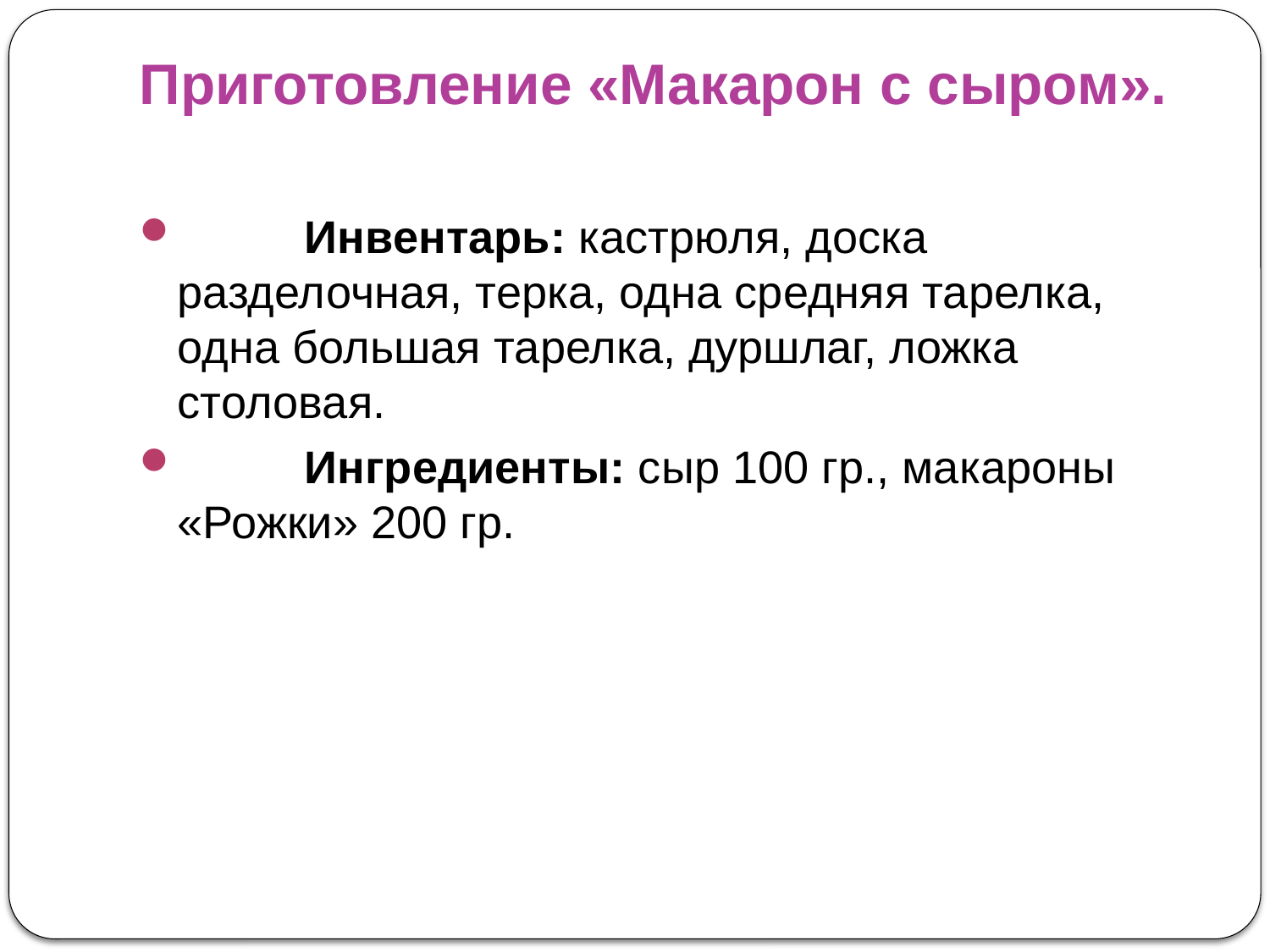

# Приготовление «Макарон с сыром».
	Инвентарь: кастрюля, доска разделочная, терка, одна средняя тарелка, одна большая тарелка, дуршлаг, ложка столовая.
	Ингредиенты: сыр 100 гр., макароны «Рожки» 200 гр.